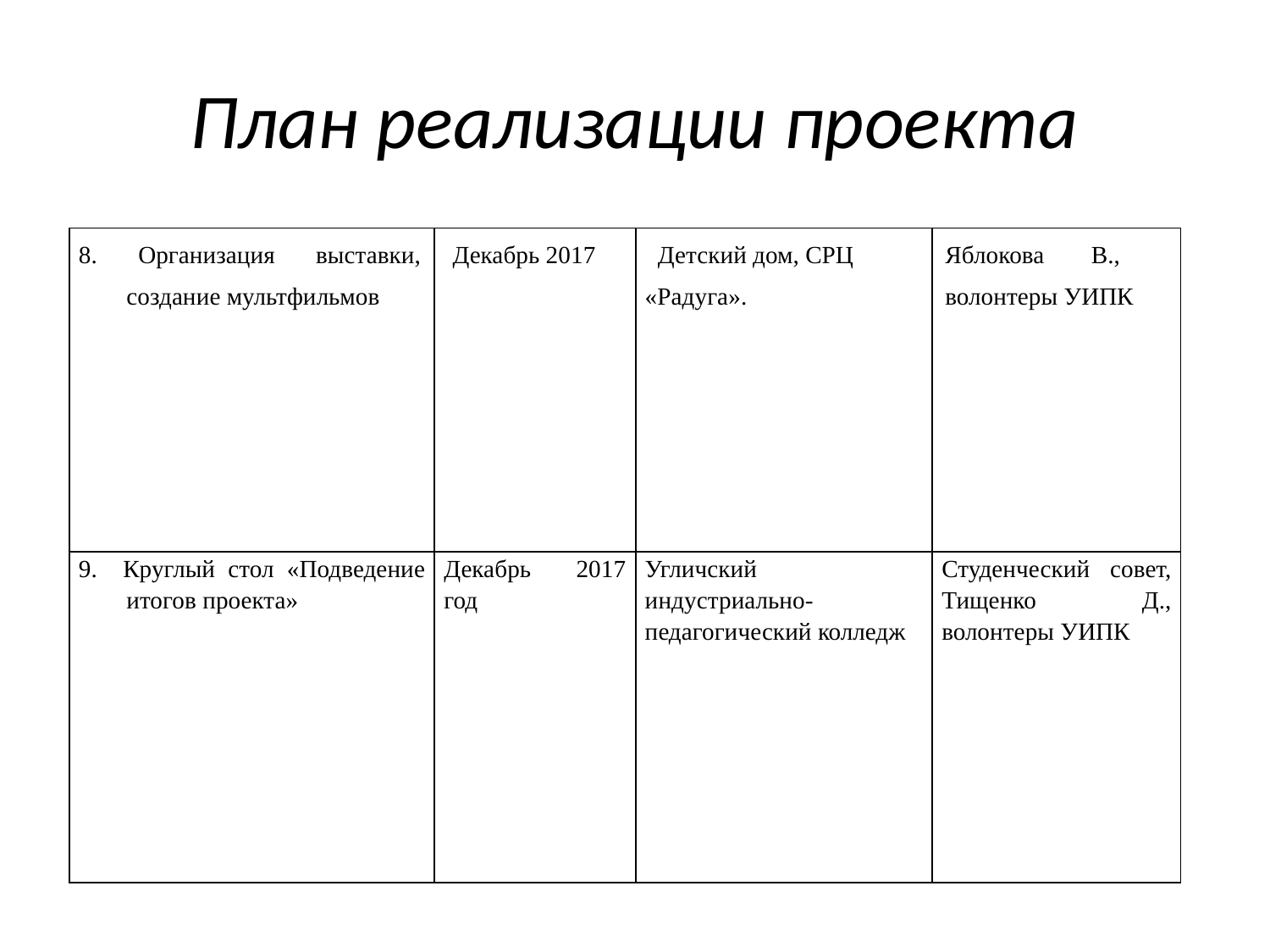

# План реализации проекта
| 8. Организация выставки, создание мультфильмов | Декабрь 2017 | Детский дом, СРЦ «Радуга». | Яблокова В., волонтеры УИПК |
| --- | --- | --- | --- |
| 9. Круглый стол «Подведение итогов проекта» | Декабрь 2017 год | Угличский индустриально-педагогический колледж | Студенческий совет, Тищенко Д., волонтеры УИПК |